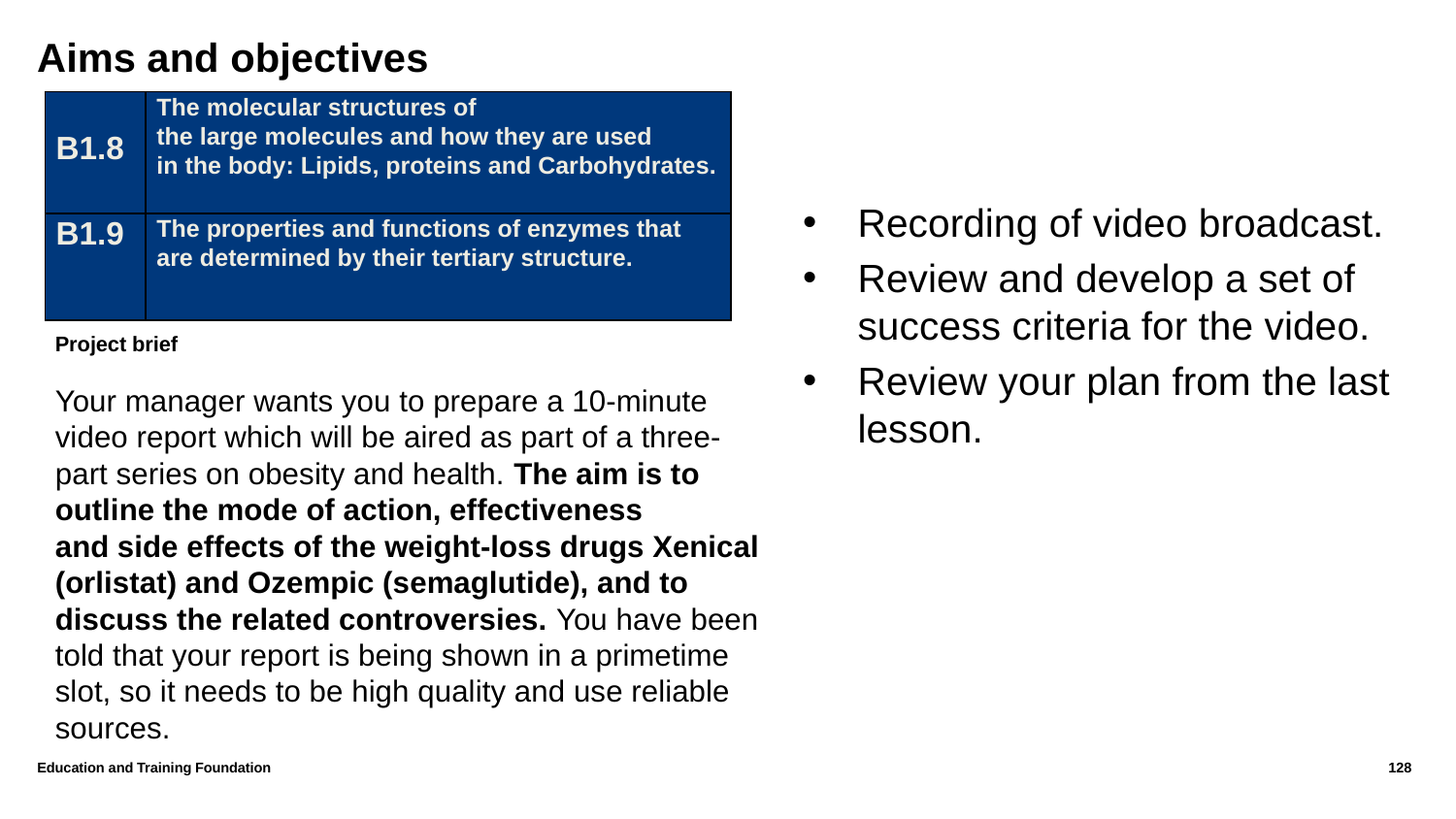

# Aims and objectives
| B1.8 | The molecular structures of the large molecules and how they are used in the body: Lipids, proteins and Carbohydrates. |
| --- | --- |
| B1.9 | The properties and functions of enzymes that are determined by their tertiary structure. |

Recording of video broadcast.
Review and develop a set of success criteria for the video.
Review your plan from the last lesson.

Project brief​

Your manager wants you to prepare a 10-minute video report which will be aired as part of a three-part series on obesity and health. The aim is to outline the mode of action, effectiveness and side effects of the weight-loss drugs Xenical (orlistat) and Ozempic (semaglutide), and to discuss the related controversies. You have been told that your report is being shown in a primetime slot, so it needs to be high quality and use reliable sources.

​
128
Education and Training Foundation